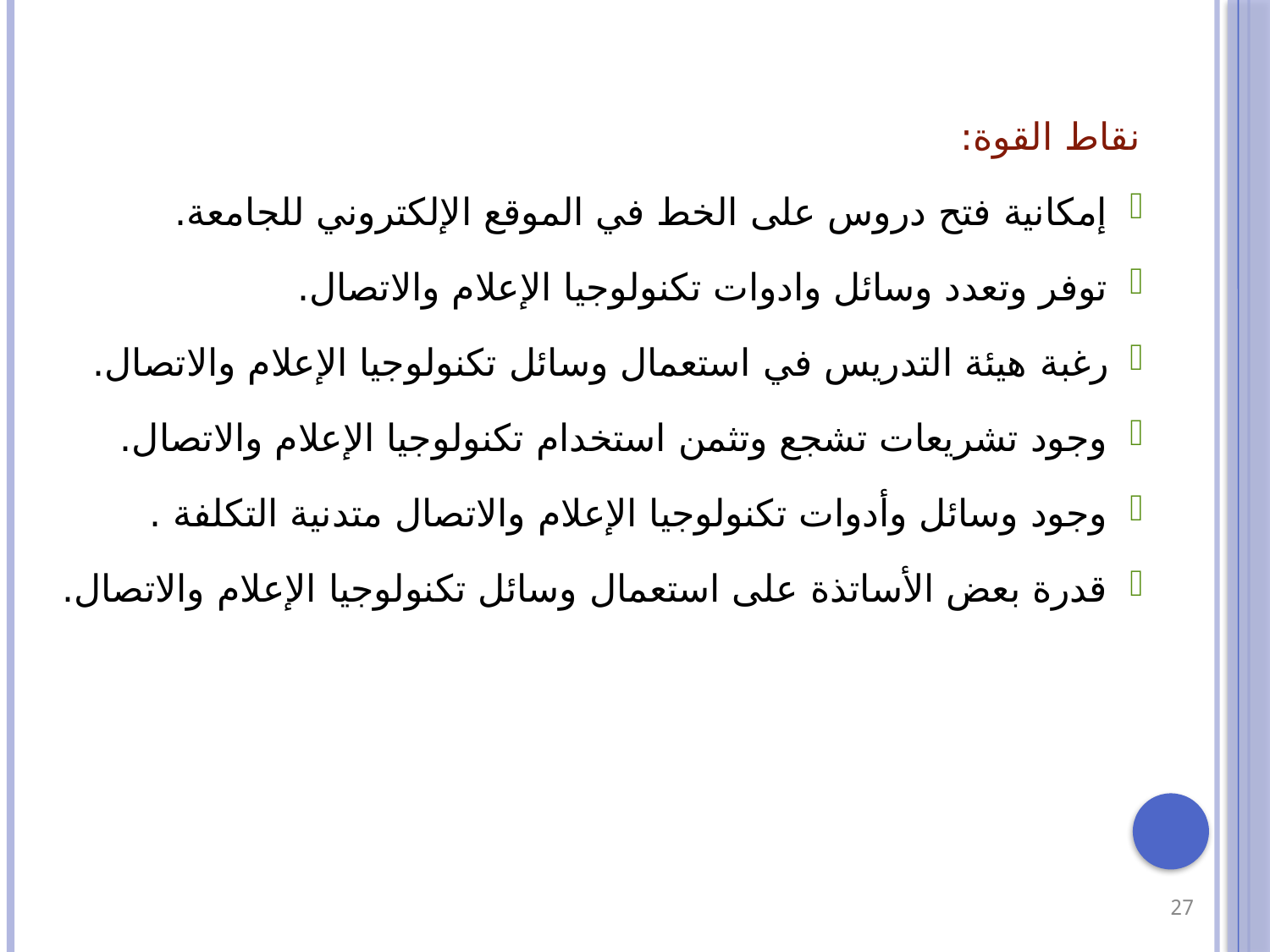

نقاط القوة:
إمكانية فتح دروس على الخط في الموقع الإلكتروني للجامعة.
توفر وتعدد وسائل وادوات تكنولوجيا الإعلام والاتصال.
رغبة هيئة التدريس في استعمال وسائل تكنولوجيا الإعلام والاتصال.
وجود تشريعات تشجع وتثمن استخدام تكنولوجيا الإعلام والاتصال.
وجود وسائل وأدوات تكنولوجيا الإعلام والاتصال متدنية التكلفة .
قدرة بعض الأساتذة على استعمال وسائل تكنولوجيا الإعلام والاتصال.

27